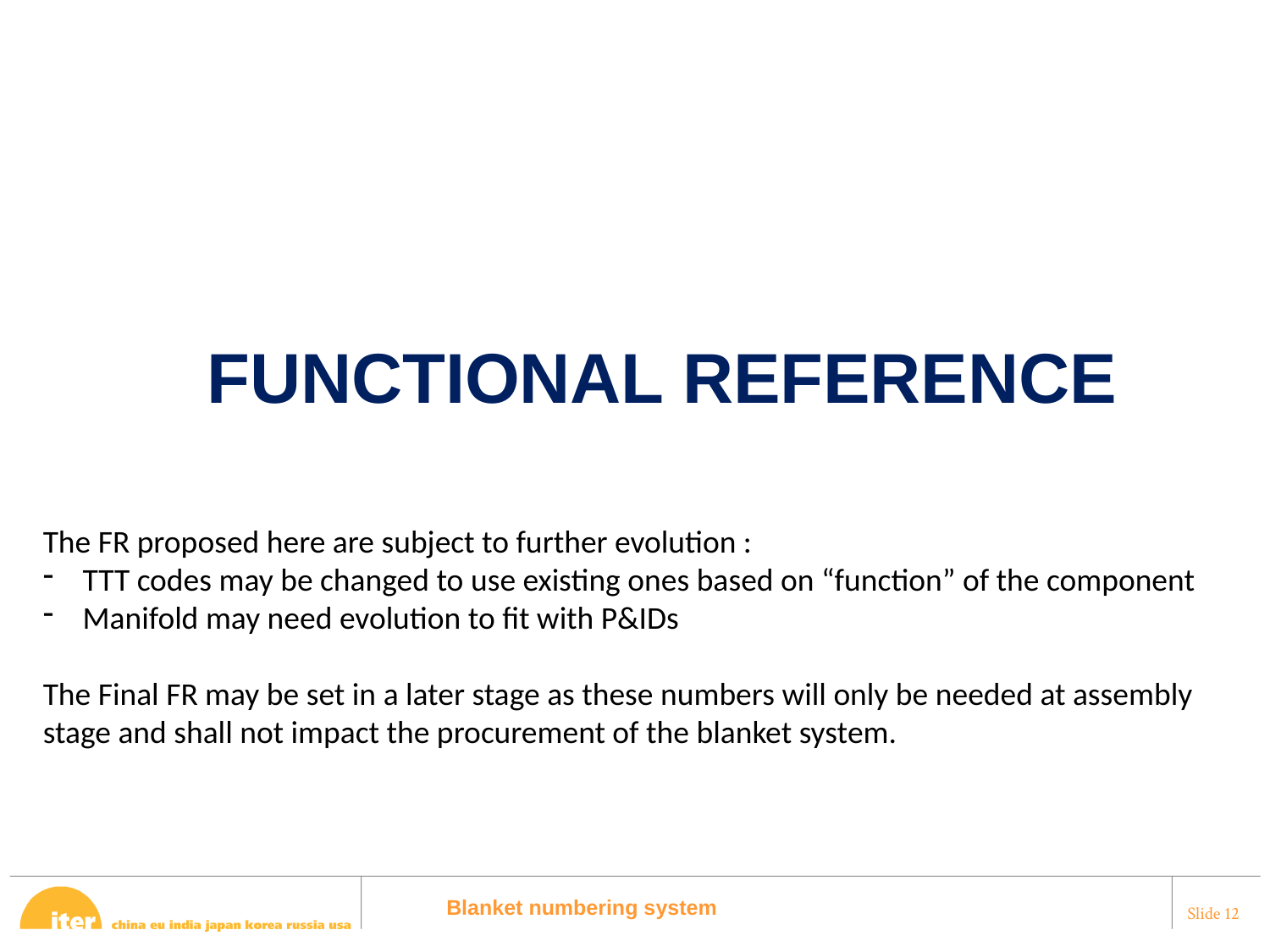

# Functional Reference
The FR proposed here are subject to further evolution :
TTT codes may be changed to use existing ones based on “function” of the component
Manifold may need evolution to fit with P&IDs

The Final FR may be set in a later stage as these numbers will only be needed at assembly stage and shall not impact the procurement of the blanket system.